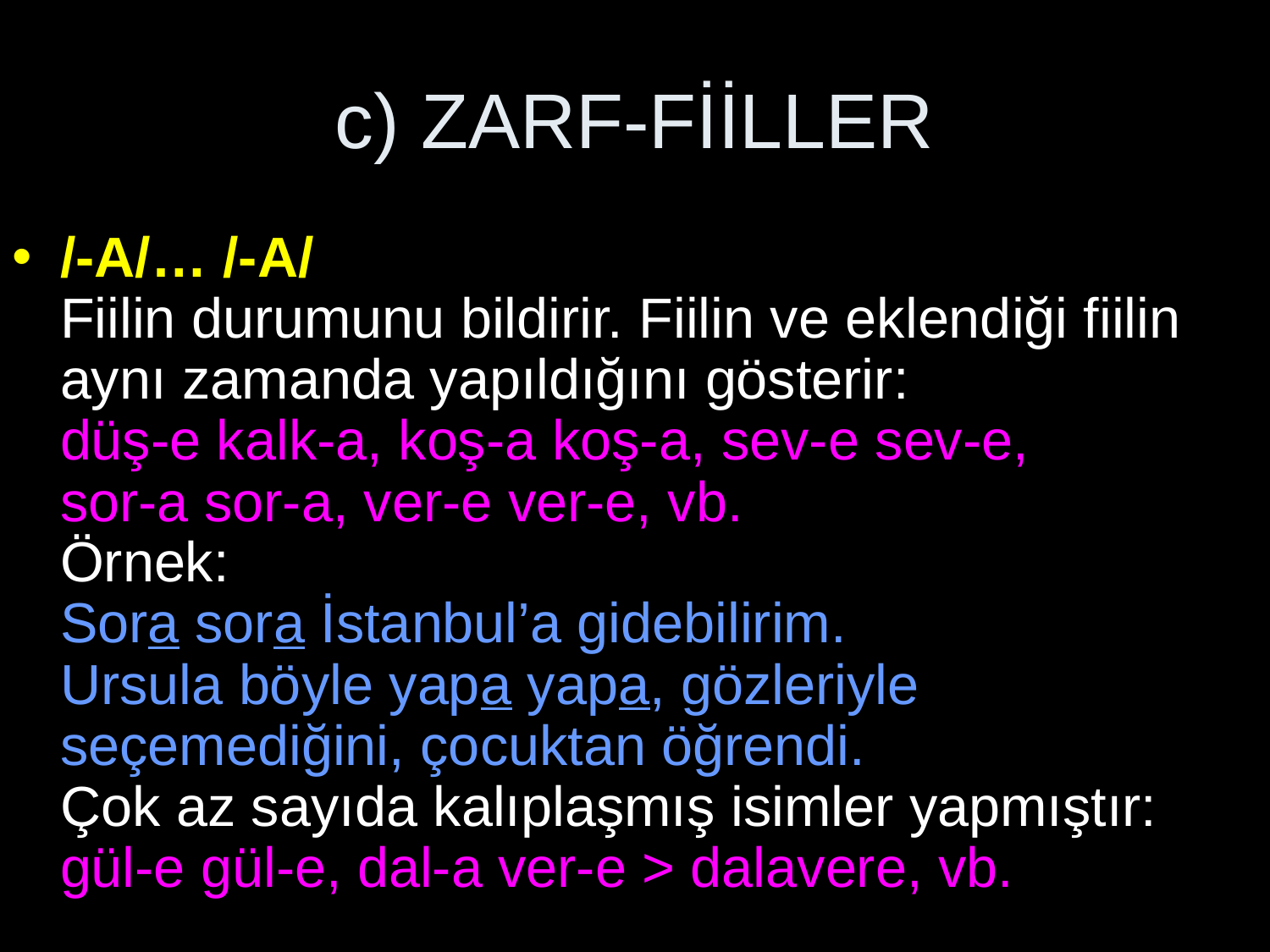

# c) ZARF-FİİLLER
/-A/… /-A/
Fiilin durumunu bildirir. Fiilin ve eklendiği fiilin aynı zamanda yapıldığını gösterir:
düş-e kalk-a, koş-a koş-a, sev-e sev-e,
sor-a sor-a, ver-e ver-e, vb.
Örnek:
Sora sora İstanbul’a gidebilirim.
Ursula böyle yapa yapa, gözleriyle seçemediğini, çocuktan öğrendi.
Çok az sayıda kalıplaşmış isimler yapmıştır:
gül-e gül-e, dal-a ver-e > dalavere, vb.